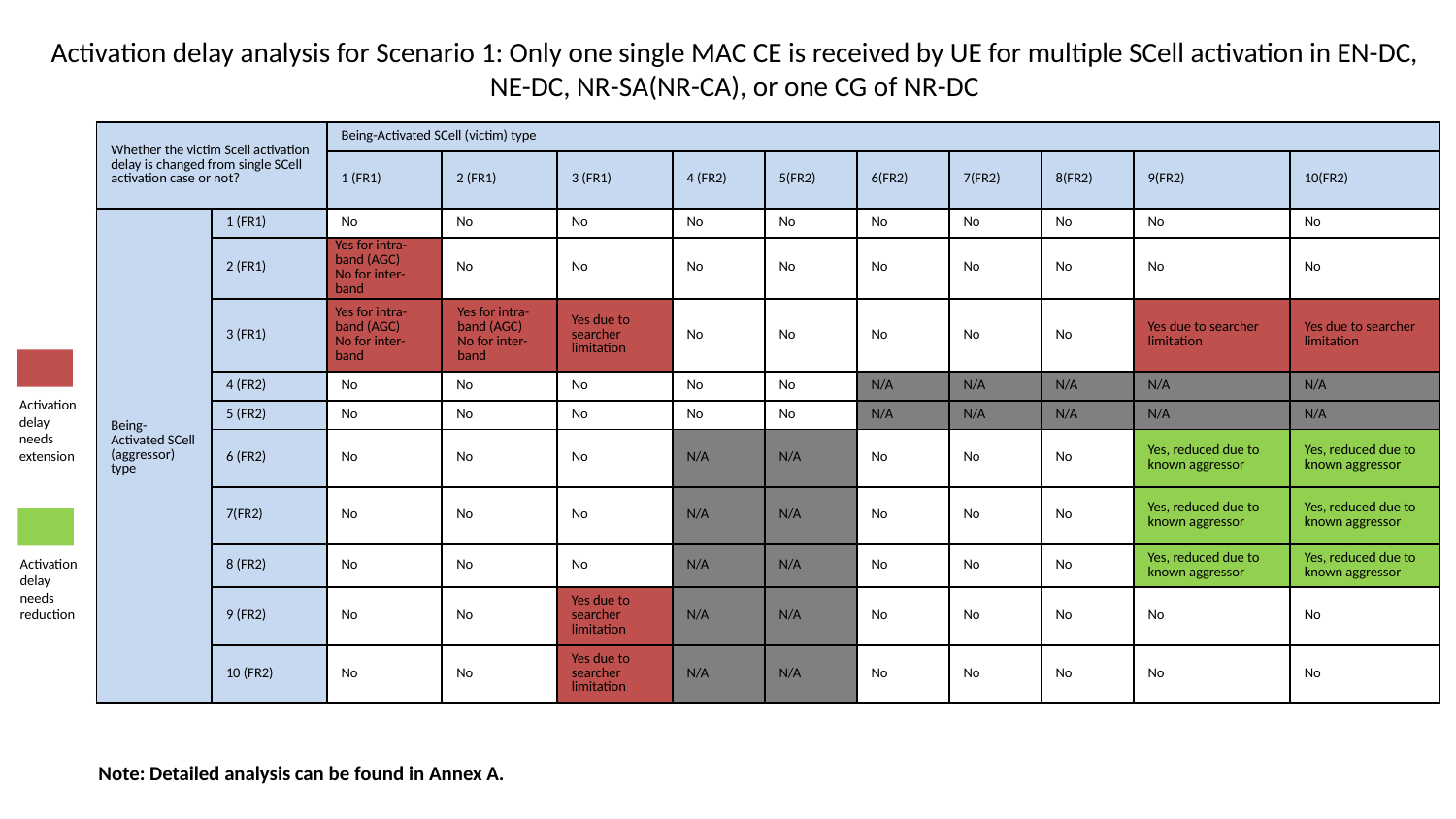

# Activation delay analysis for Scenario 1: Only one single MAC CE is received by UE for multiple SCell activation in EN-DC, NE-DC, NR-SA(NR-CA), or one CG of NR-DC
| Whether the victim Scell activation delay is changed from single SCell activation case or not? |  | Being-Activated SCell (victim) type |  |  |  |  |  |  |  |  |  |
| --- | --- | --- | --- | --- | --- | --- | --- | --- | --- | --- | --- |
|  |  | 1 (FR1) | 2 (FR1) | 3 (FR1) | 4 (FR2) | 5(FR2) | 6(FR2) | 7(FR2) | 8(FR2) | 9(FR2) | 10(FR2) |
| Being-Activated SCell (aggressor) type | 1 (FR1) | No | No | No | No | No | No | No | No | No | No |
|  | 2 (FR1) | Yes for intra-band (AGC) No for inter-band | No | No | No | No | No | No | No | No | No |
|  | 3 (FR1) | Yes for intra-band (AGC) No for inter-band | Yes for intra-band (AGC) No for inter-band | Yes due to searcher limitation | No | No | No | No | No | Yes due to searcher limitation | Yes due to searcher limitation |
|  | 4 (FR2) | No | No | No | No | No | N/A | N/A | N/A | N/A | N/A |
|  | 5 (FR2) | No | No | No | No | No | N/A | N/A | N/A | N/A | N/A |
|  | 6 (FR2) | No | No | No | N/A | N/A | No | No | No | Yes, reduced due to known aggressor | Yes, reduced due to known aggressor |
|  | 7(FR2) | No | No | No | N/A | N/A | No | No | No | Yes, reduced due to known aggressor | Yes, reduced due to known aggressor |
|  | 8 (FR2) | No | No | No | N/A | N/A | No | No | No | Yes, reduced due to known aggressor | Yes, reduced due to known aggressor |
|  | 9 (FR2) | No | No | Yes due to searcher limitation | N/A | N/A | No | No | No | No | No |
|  | 10 (FR2) | No | No | Yes due to searcher limitation | N/A | N/A | No | No | No | No | No |

Activation delay needs extension

Activation delay needs reduction
Note: Detailed analysis can be found in Annex A.